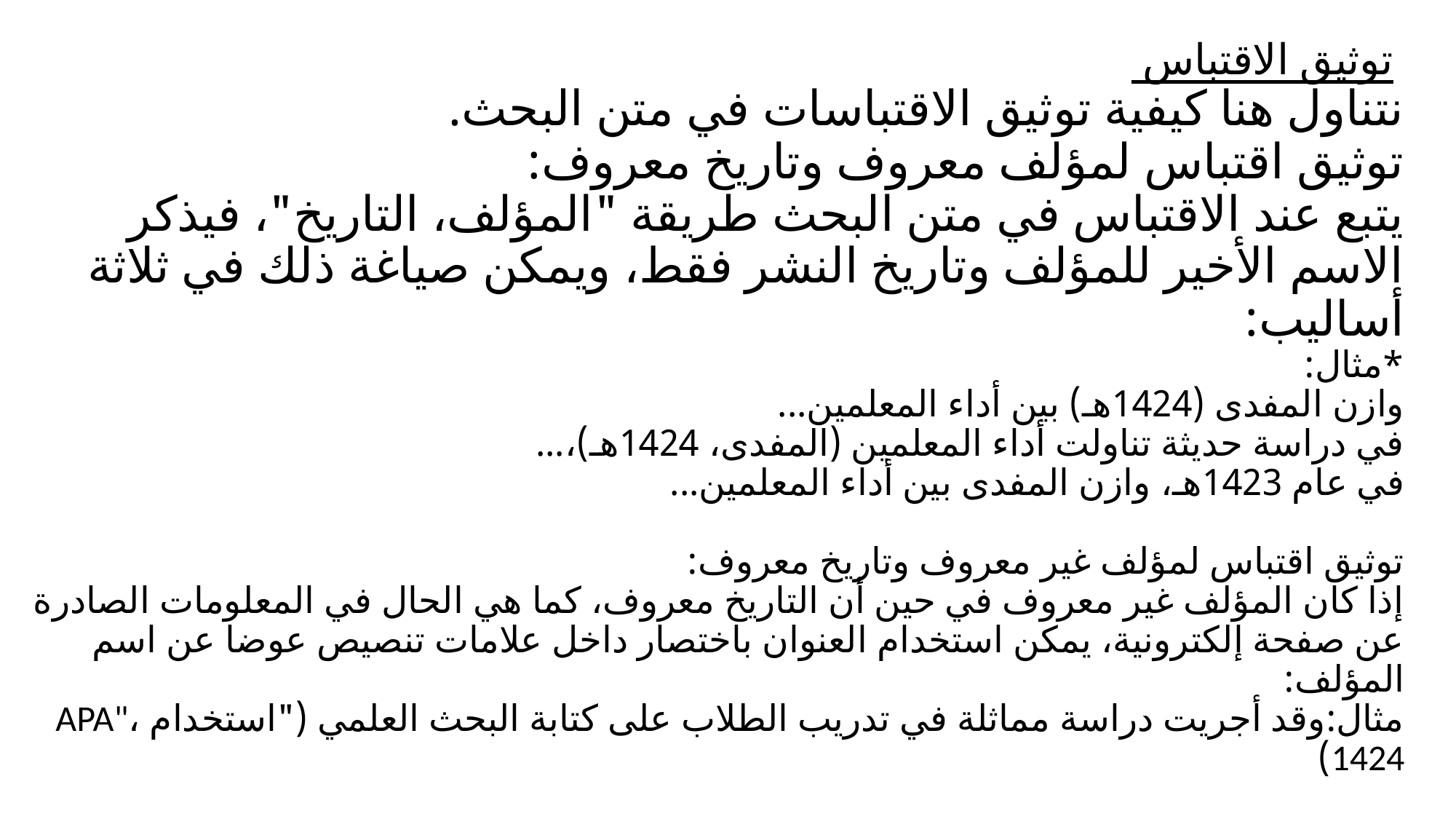

# توثيق الاقتباس نتناول هنا كيفية توثيق الاقتباسات في متن البحث. توثيق اقتباس لمؤلف معروف وتاريخ معروف: يتبع عند الاقتباس في متن البحث طريقة "المؤلف، التاريخ"، فيذكر الاسم الأخير للمؤلف وتاريخ النشر فقط، ويمكن صياغة ذلك في ثلاثة أساليب: *مثال: وازن المفدى (1424هـ) بين أداء المعلمين... في دراسة حديثة تناولت أداء المعلمين (المفدى، 1424هـ)،... في عام 1423هـ، وازن المفدى بين أداء المعلمين...   توثيق اقتباس لمؤلف غير معروف وتاريخ معروف: إذا كان المؤلف غير معروف في حين أن التاريخ معروف، كما هي الحال في المعلومات الصادرة عن صفحة إلكترونية، يمكن استخدام العنوان باختصار داخل علامات تنصيص عوضا عن اسم المؤلف: مثال:وقد أجريت دراسة مماثلة في تدريب الطلاب على كتابة البحث العلمي ("استخدام APA"، 1424)